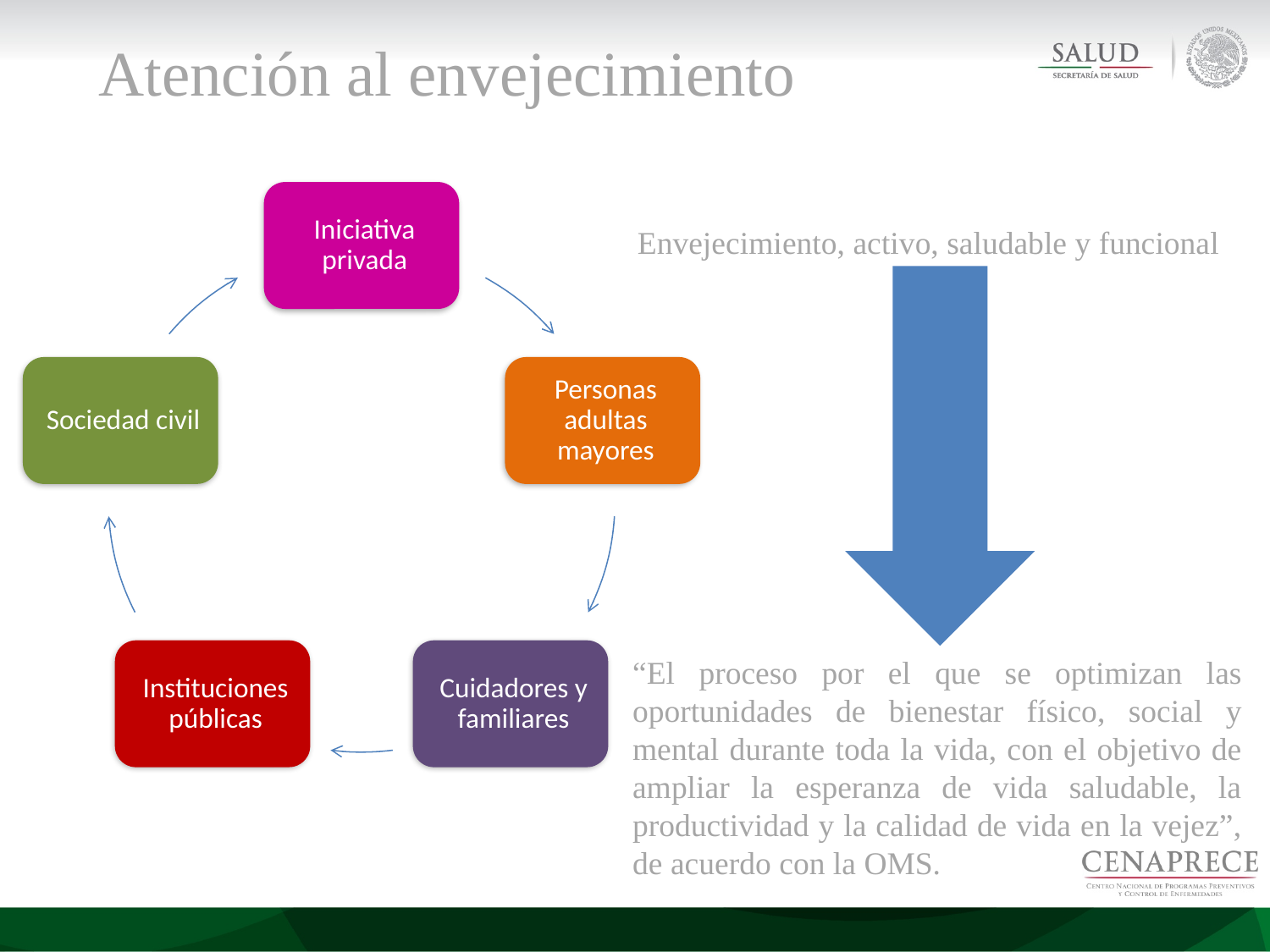

Atención al envejecimiento
Iniciativa privada
Personas adultas mayores
Cuidadores y familiares
Instituciones públicas
Sociedad civil
Envejecimiento, activo, saludable y funcional

“El proceso por el que se optimizan las oportunidades de bienestar físico, social y mental durante toda la vida, con el objetivo de ampliar la esperanza de vida saludable, la productividad y la calidad de vida en la vejez”, de acuerdo con la OMS.